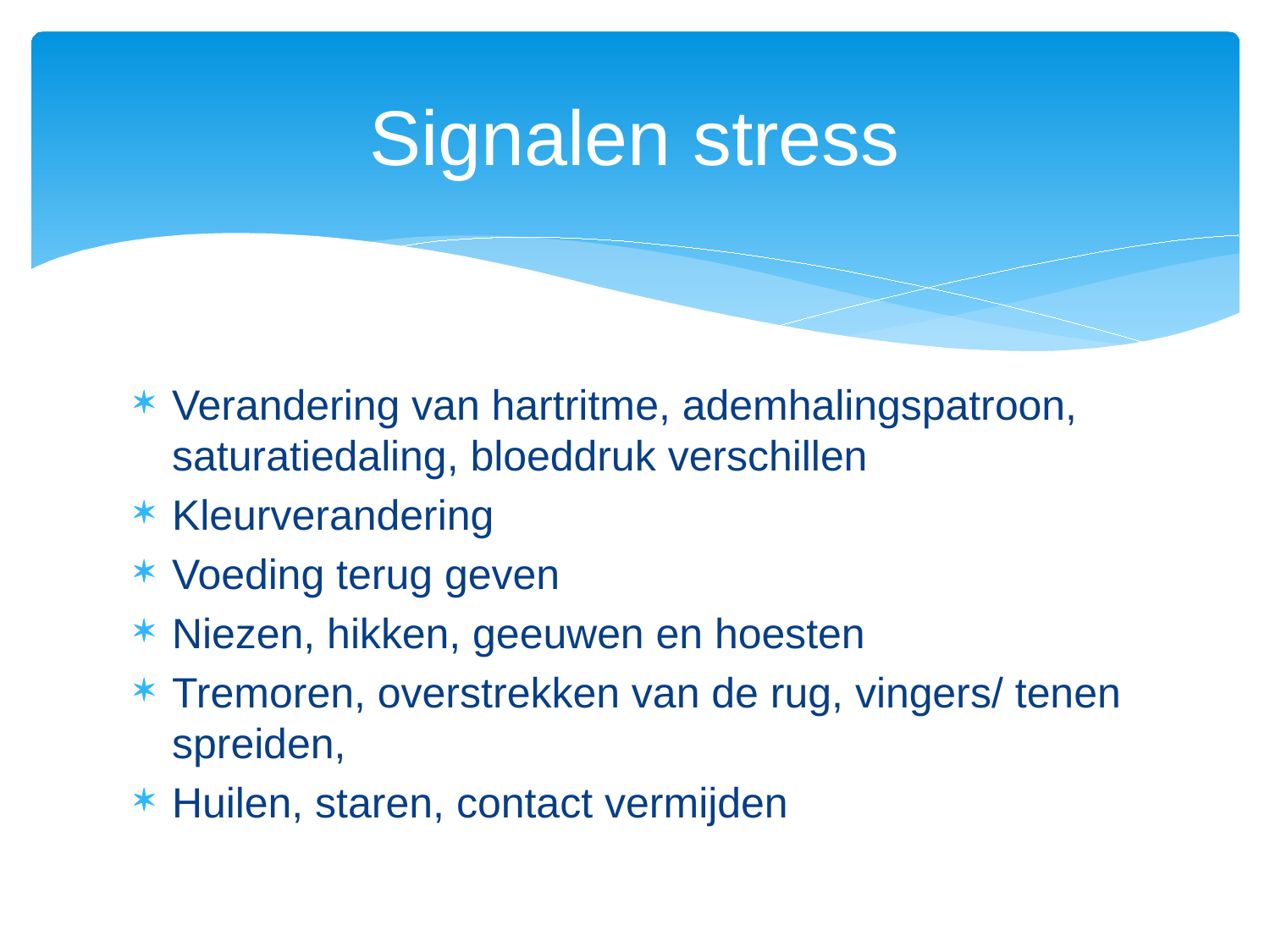

# Signalen stress
Verandering van hartritme, ademhalingspatroon,  saturatiedaling, bloeddruk verschillen
Kleurverandering
Voeding terug geven
Niezen, hikken, geeuwen en hoesten
Tremoren, overstrekken van de rug, vingers/ tenen spreiden,
Huilen, staren, contact vermijden